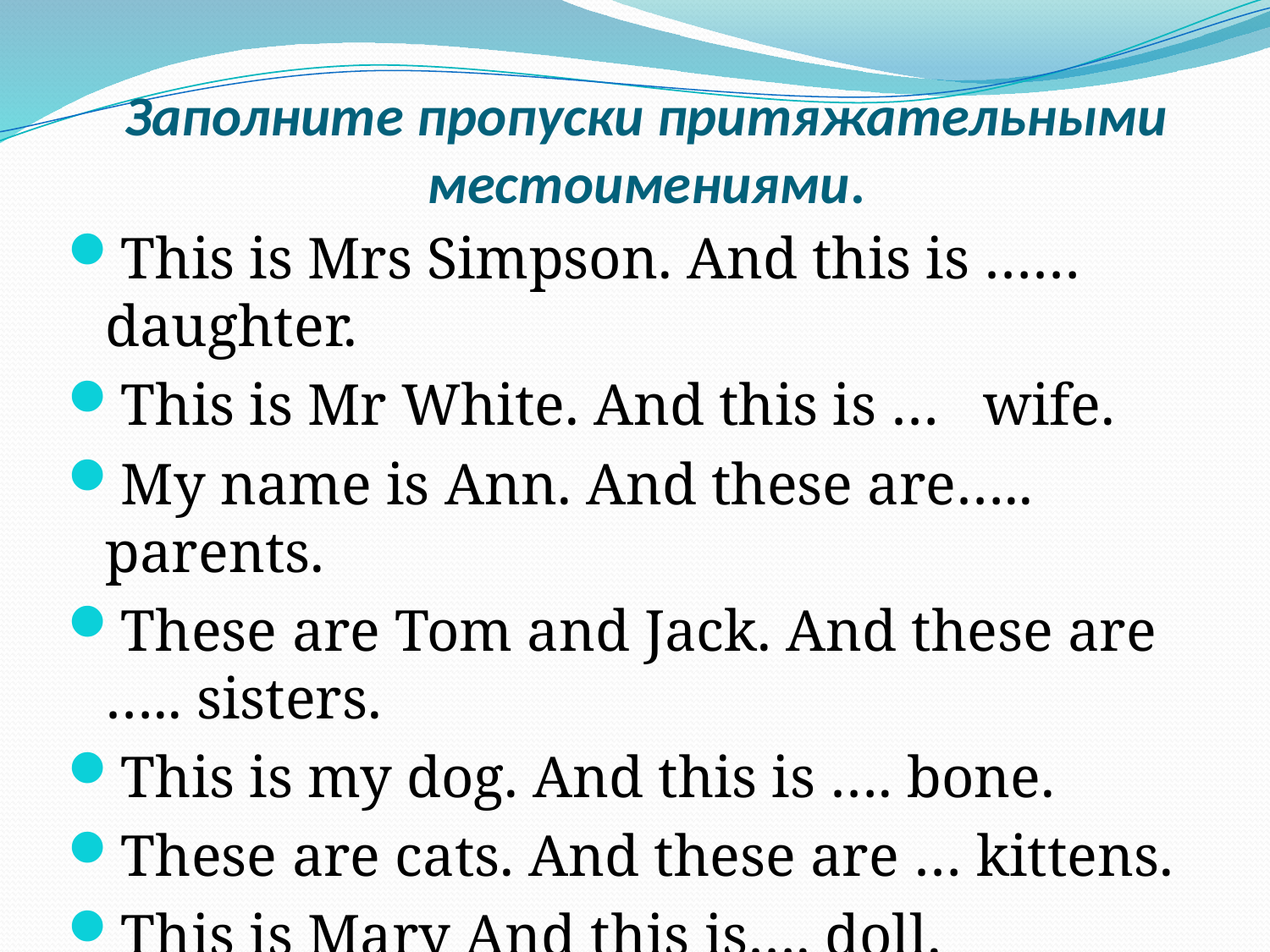

# Заполните пропуски притяжательными местоимениями.
This is Mrs Simpson. And this is ……daughter.
This is Mr White. And this is …   wife.
My name is Ann. And these are….. parents.
These are Tom and Jack. And these are ….. sisters.
This is my dog. And this is …. bone.
These are cats. And these are … kittens.
This is Mary And this is…. doll.
We are sisters. This is ….. mother.